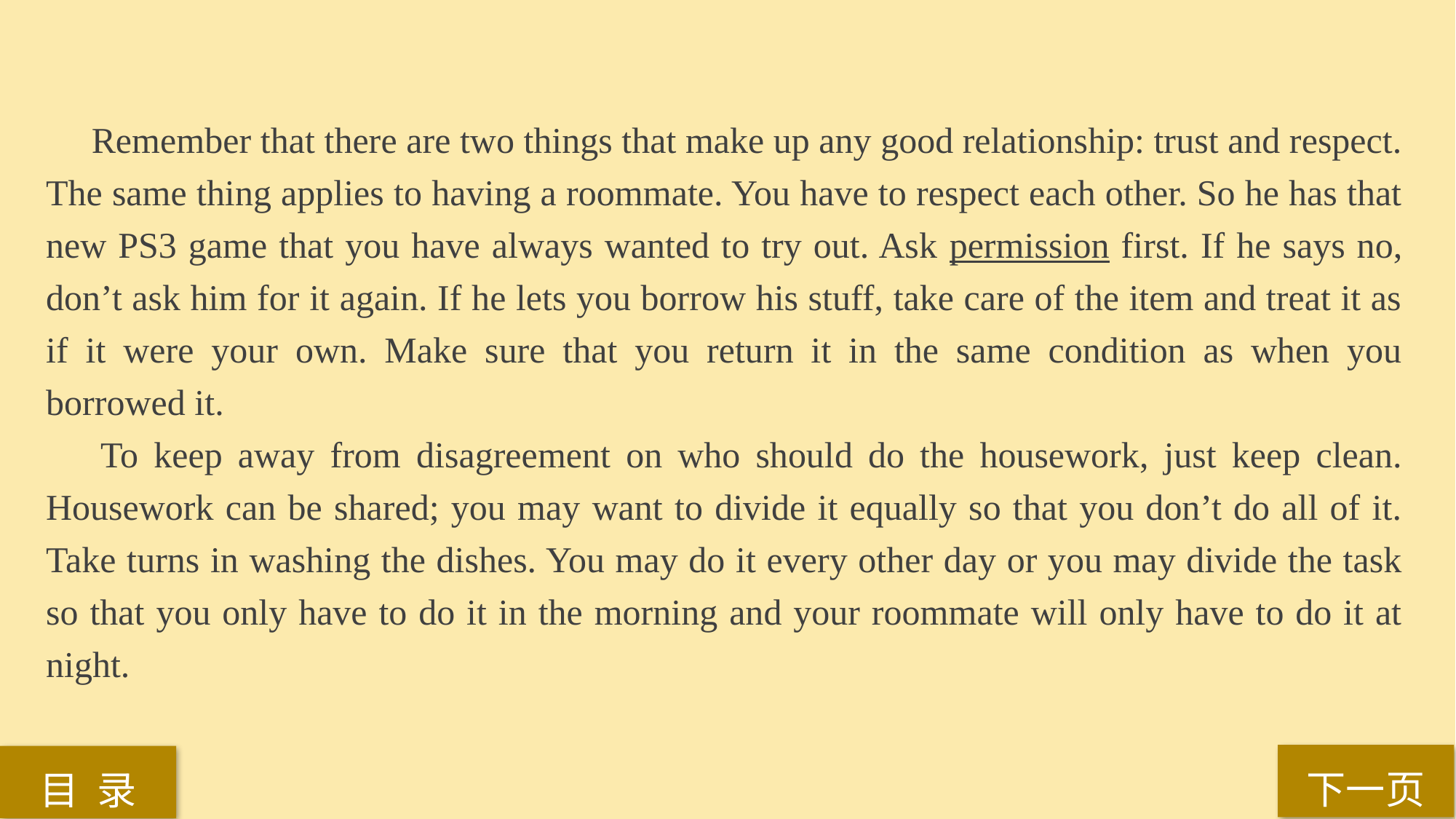

Remember that there are two things that make up any good relationship: trust and respect.
The same thing applies to having a roommate. You have to respect each other. So he has that
new PS3 game that you have always wanted to try out. Ask permission first. If he says no, don’t ask him for it again. If he lets you borrow his stuff, take care of the item and treat it as if it were your own. Make sure that you return it in the same condition as when you borrowed it.
To keep away from disagreement on who should do the housework, just keep clean. Housework can be shared; you may want to divide it equally so that you don’t do all of it. Take turns in washing the dishes. You may do it every other day or you may divide the task so that you only have to do it in the morning and your roommate will only have to do it at night.